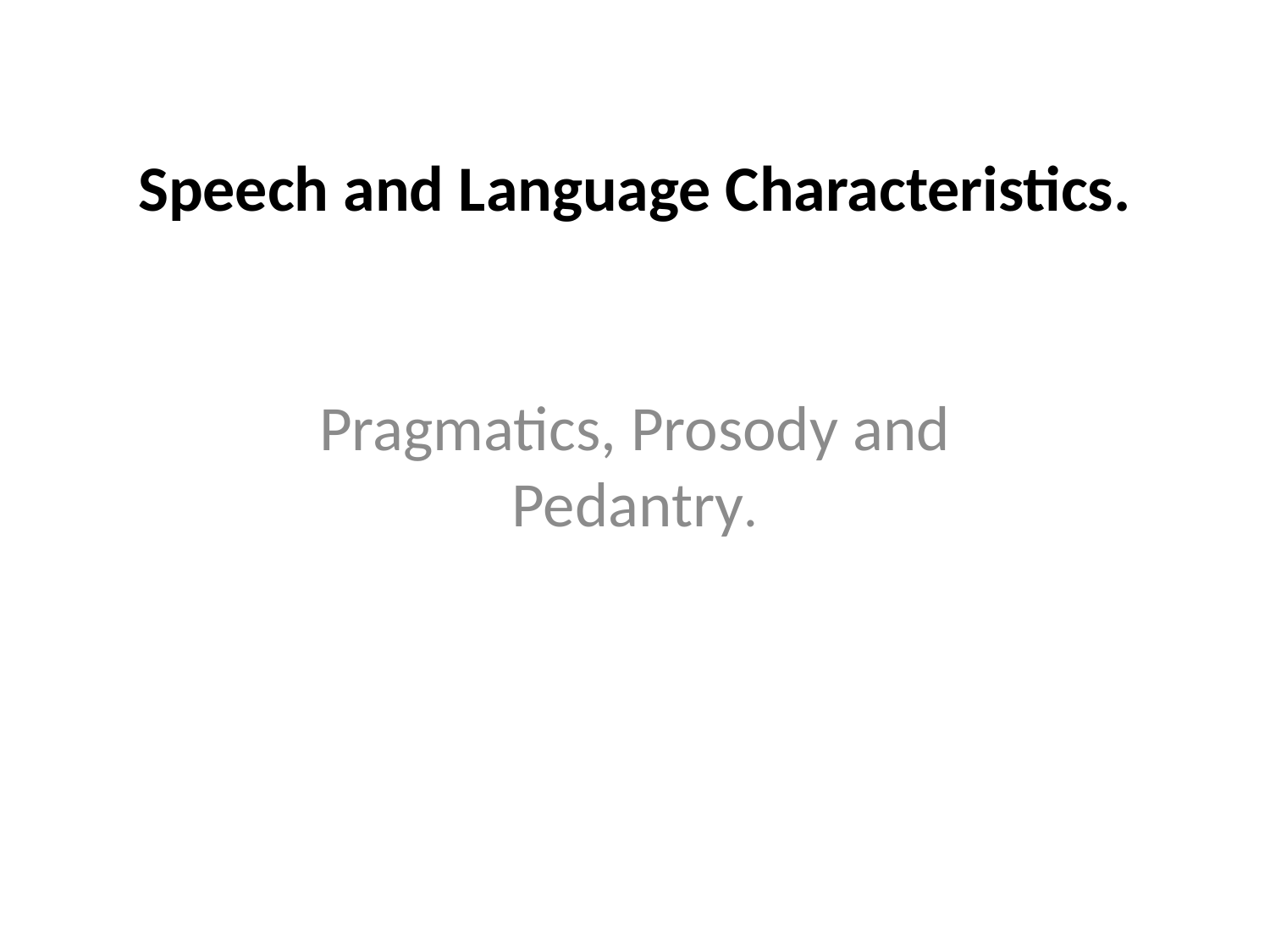

# Speech and Language Characteristics.
Pragmatics, Prosody and Pedantry.